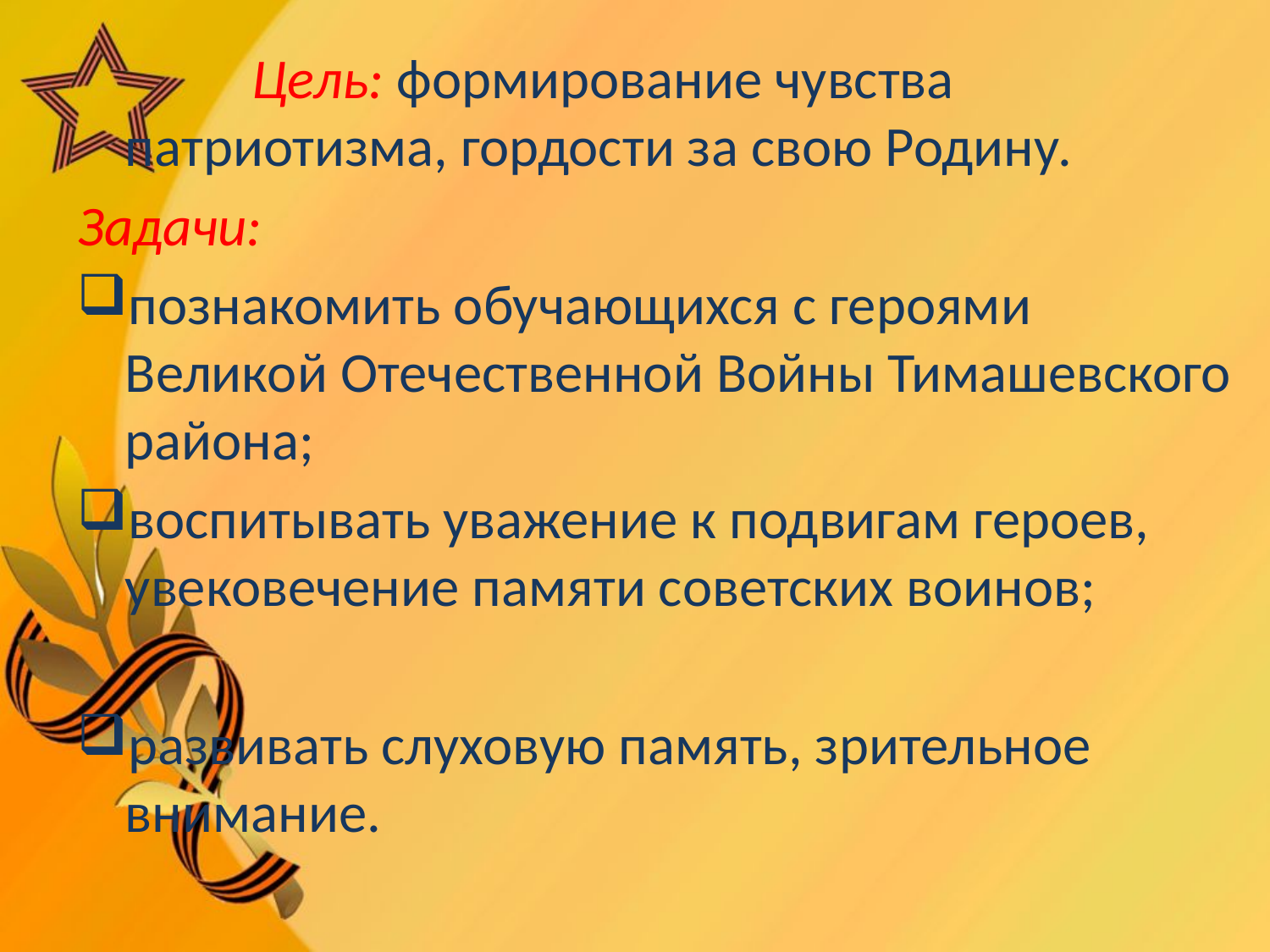

Цель: формирование чувства 	патриотизма, гордости за свою Родину.
Задачи:
познакомить обучающихся с героями Великой Отечественной Войны Тимашевского района;
воспитывать уважение к подвигам героев, увековечение памяти советских воинов;

развивать слуховую память, зрительное внимание.